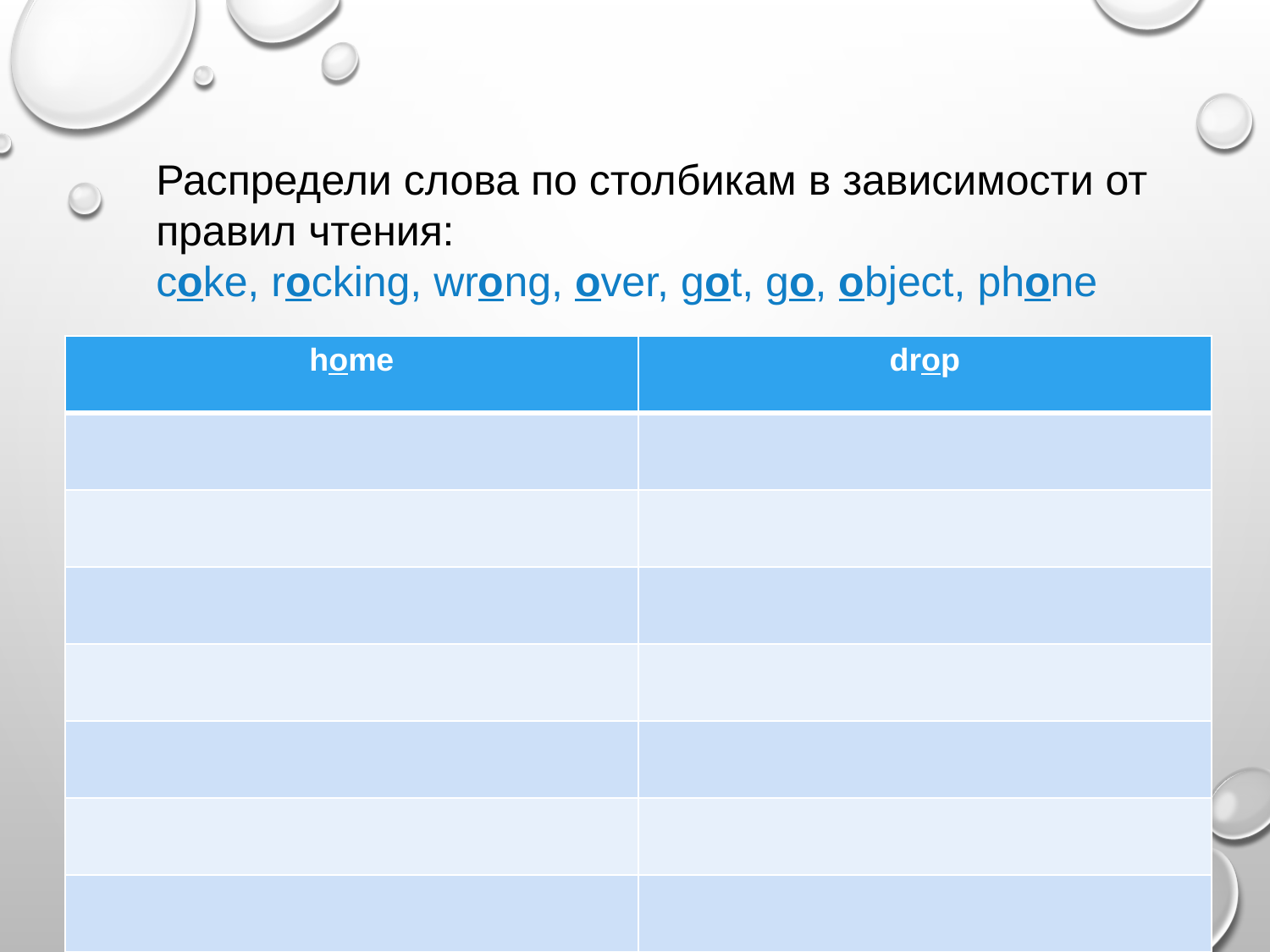

Распредели слова по столбикам в зависимости от
правил чтения:
coke, rocking, wrong, over, got, go, object, phone
| home | drop |
| --- | --- |
|  |  |
|  |  |
|  |  |
|  |  |
|  |  |
|  |  |
|  |  |